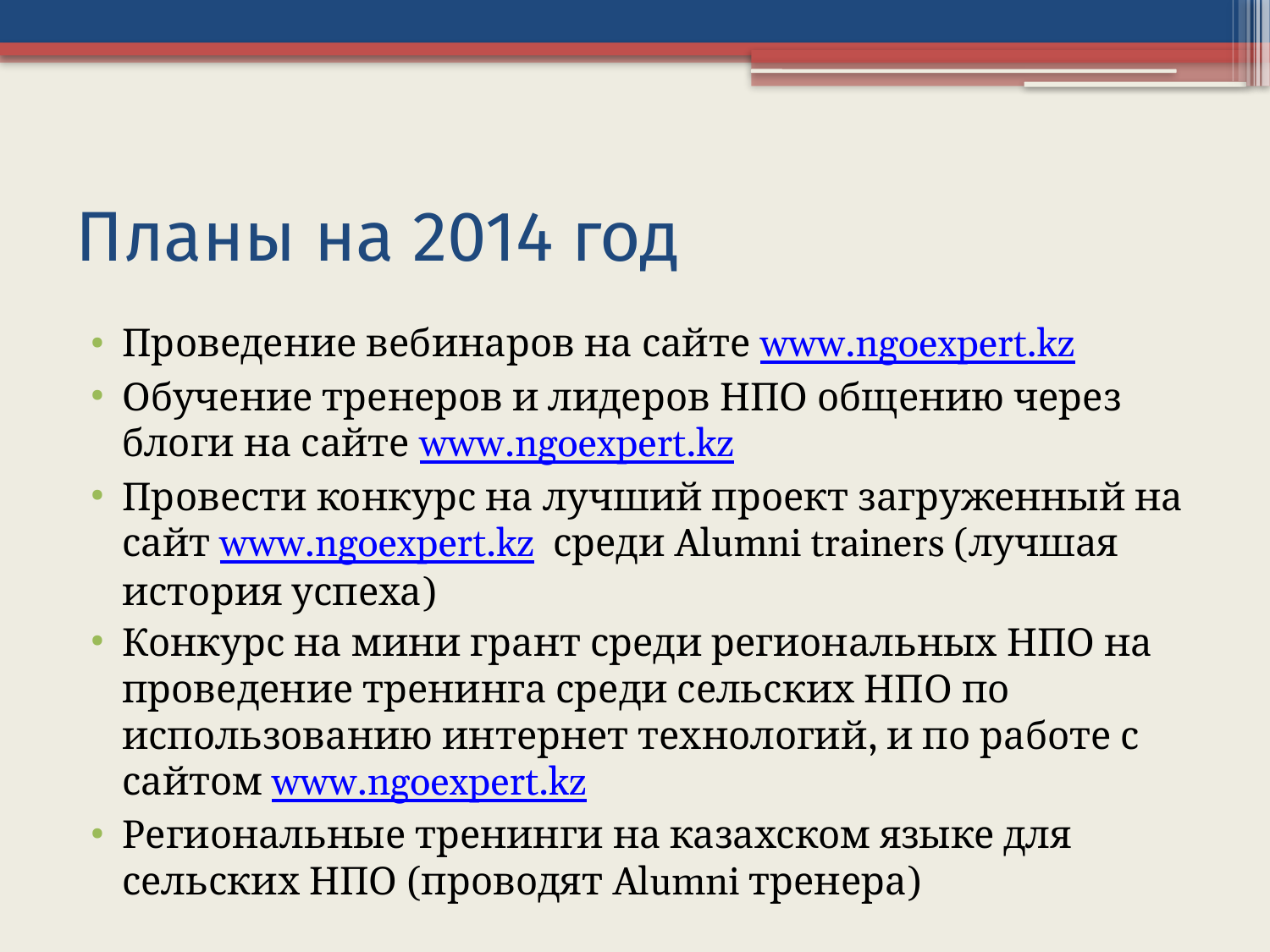

# Планы на 2014 год
Проведение вебинаров на сайте www.ngoexpert.kz
Обучение тренеров и лидеров НПО общению через блоги на сайте www.ngoexpert.kz
Провести конкурс на лучший проект загруженный на  сайт www.ngoexpert.kz  среди Alumni trainers (лучшая история успеха)
Конкурс на мини грант среди региональных НПО на проведение тренинга среди сельских НПО по использованию интернет технологий, и по работе с сайтом www.ngoexpert.kz
Региональные тренинги на казахском языке для сельских НПО (проводят Alumni тренера)